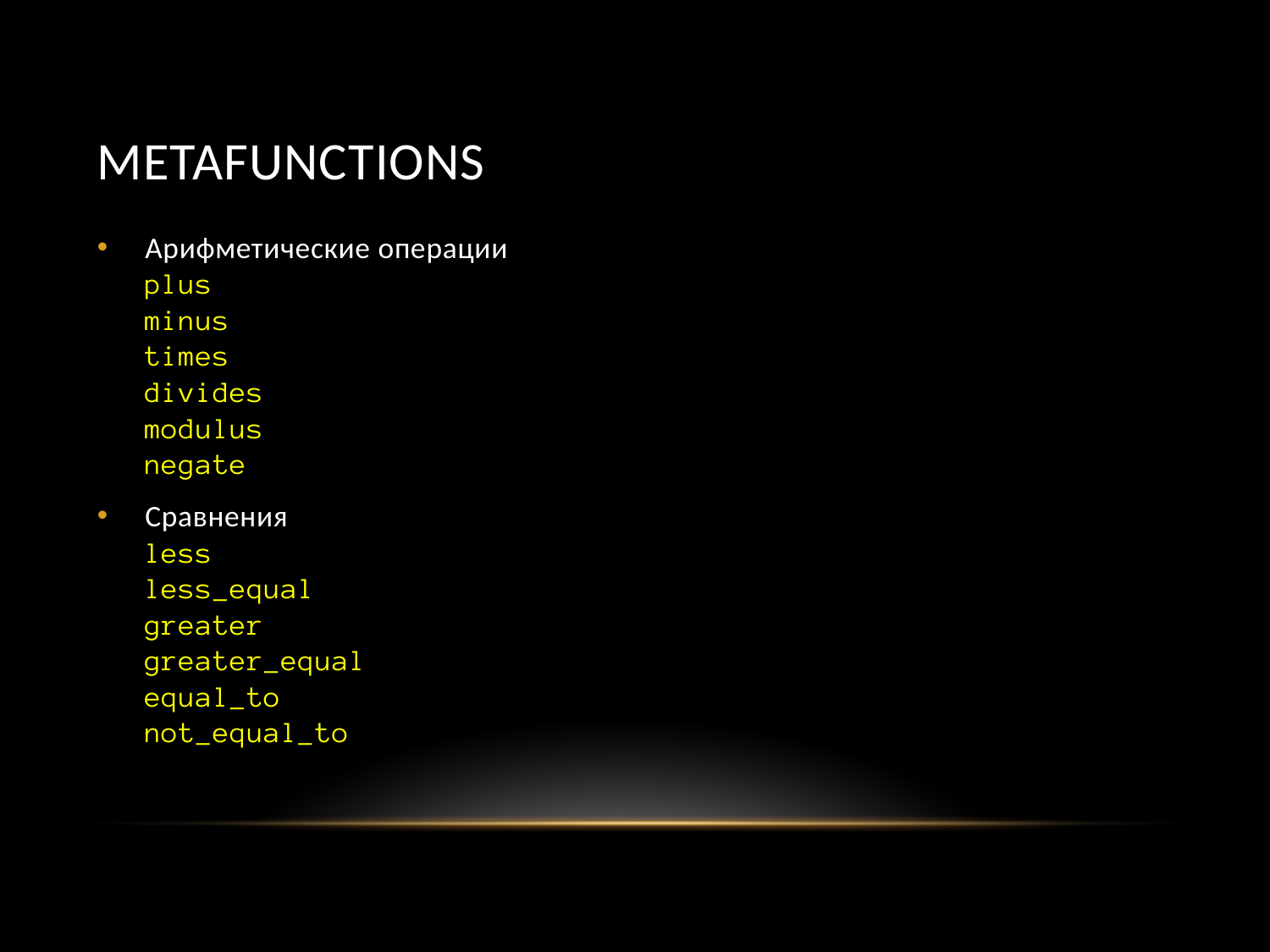

# Metafunctions
Арифметические операции
plus
minus
times
divides
modulus
negate
Сравнения
less
less_equal
greater
greater_equal
equal_to
not_equal_to